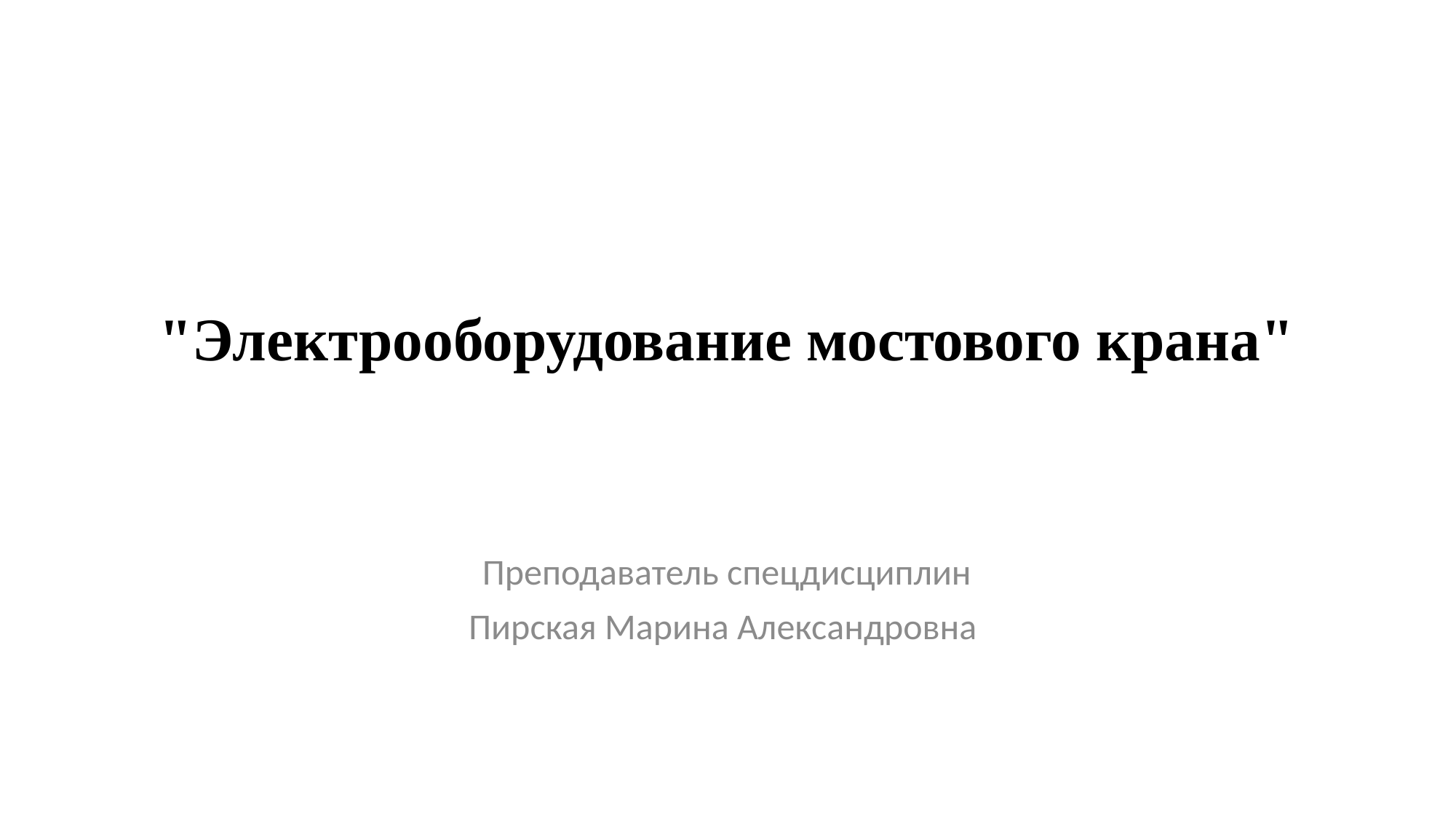

# "Электрооборудование мостового крана"
Преподаватель спецдисциплин
Пирская Марина Александровна